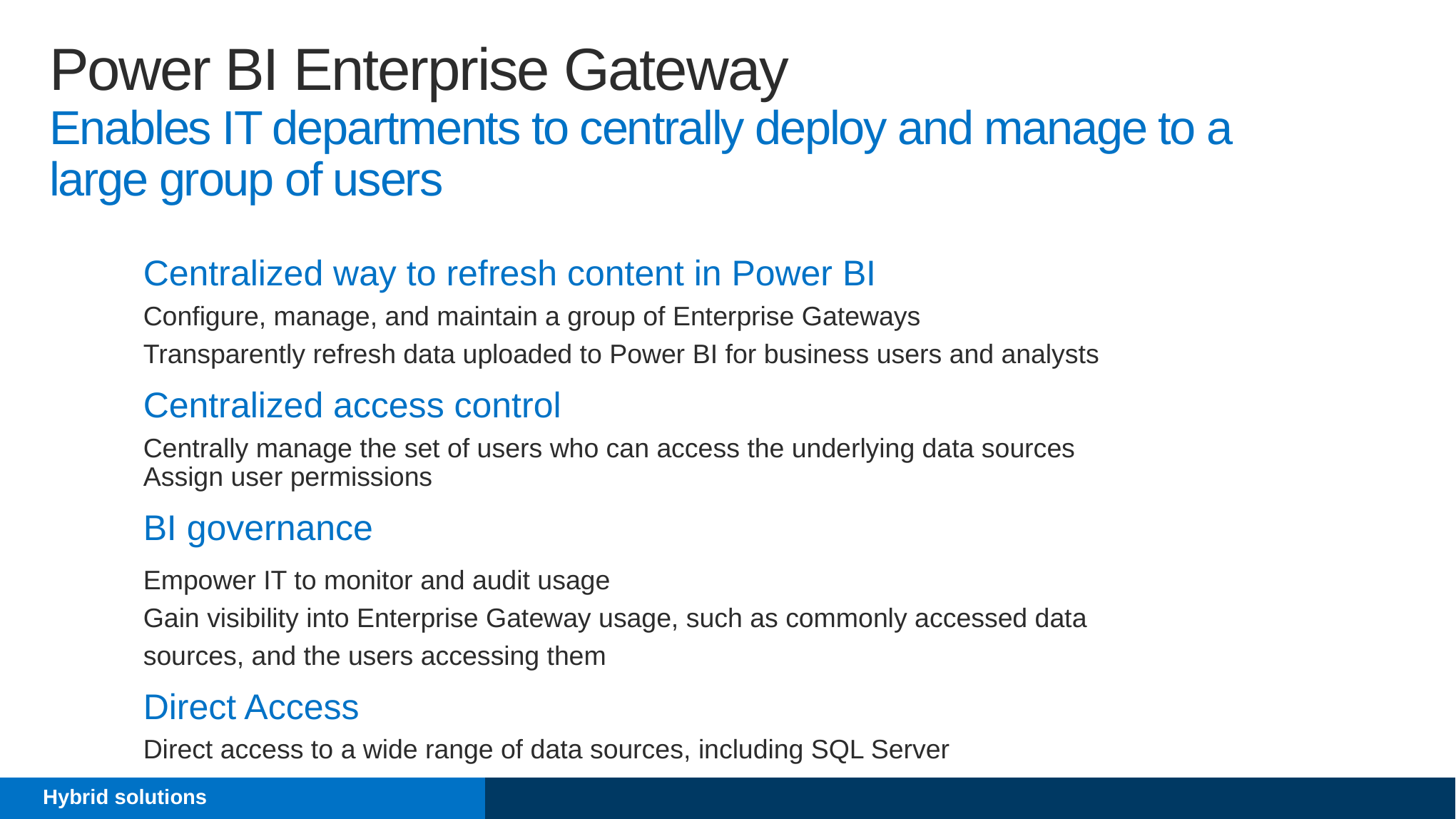

Power BI Enterprise Gateway
Enables IT departments to centrally deploy and manage to a large group of users
Centralized way to refresh content in Power BI
Configure, manage, and maintain a group of Enterprise Gateways
Transparently refresh data uploaded to Power BI for business users and analysts
Centralized access control
Centrally manage the set of users who can access the underlying data sources
Assign user permissions
BI governance
Empower IT to monitor and audit usage
Gain visibility into Enterprise Gateway usage, such as commonly accessed data
sources, and the users accessing them
Direct Access
Direct access to a wide range of data sources, including SQL Server
Hybrid solutions